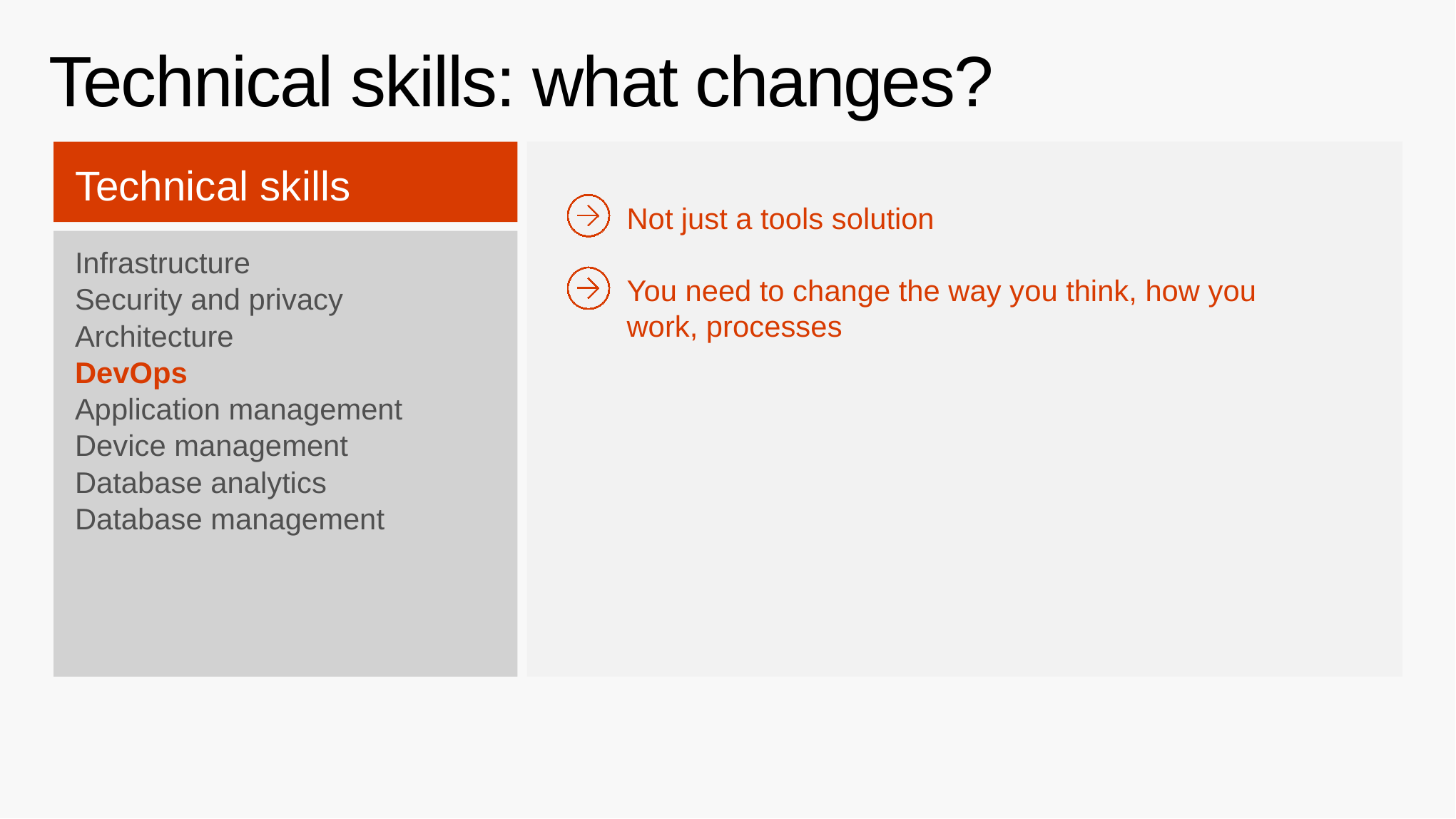

# Technical skills: what changes?
Technical skills
Infrastructure
Security and privacy
Architecture
DevOps
Application management
Device management
Database analytics
Database management

Not just a tools solution

You need to change the way you think, how you
work, processes